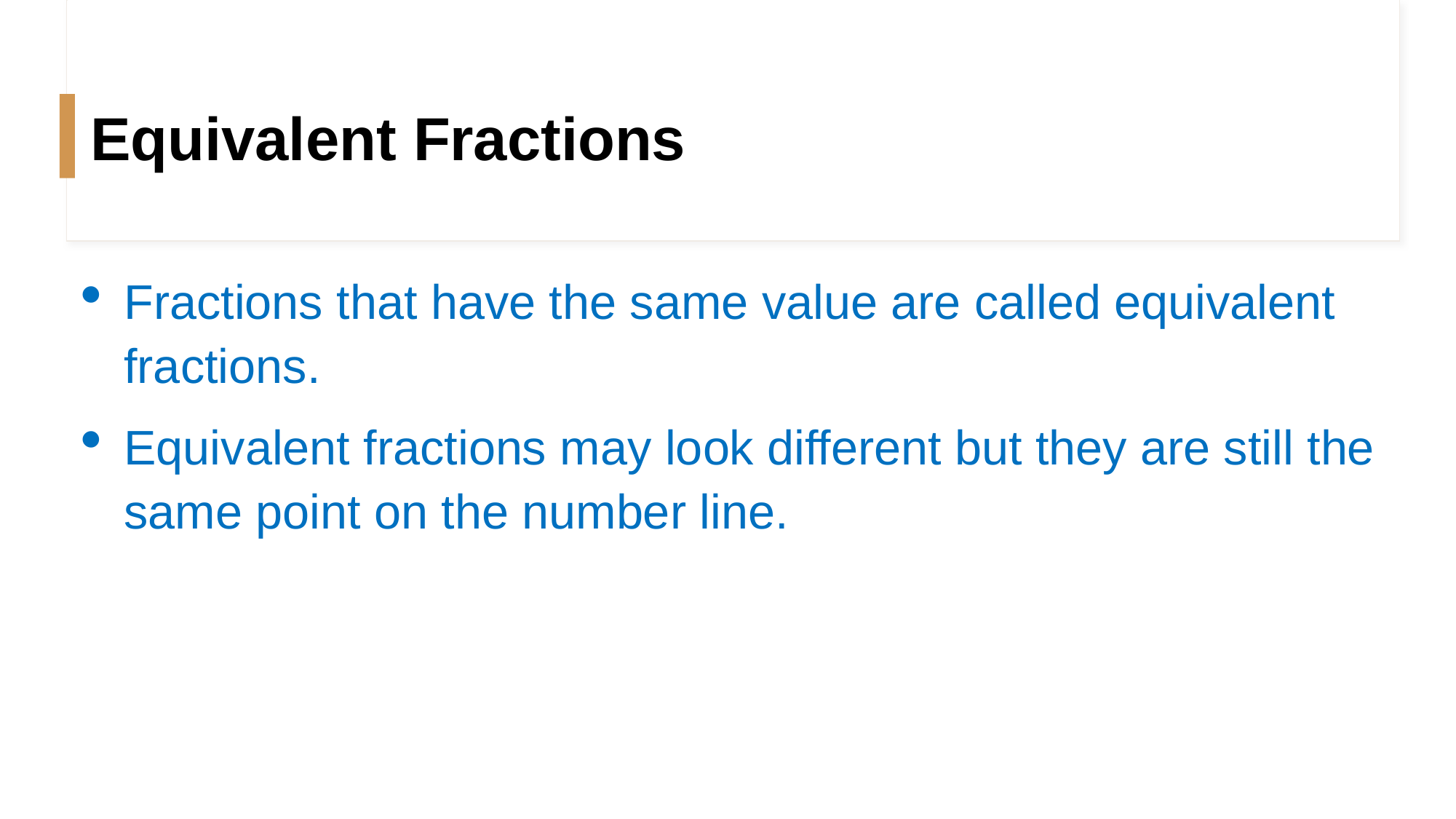

# Equivalent Fractions
Fractions that have the same value are called equivalent fractions.
Equivalent fractions may look different but they are still the same point on the number line.